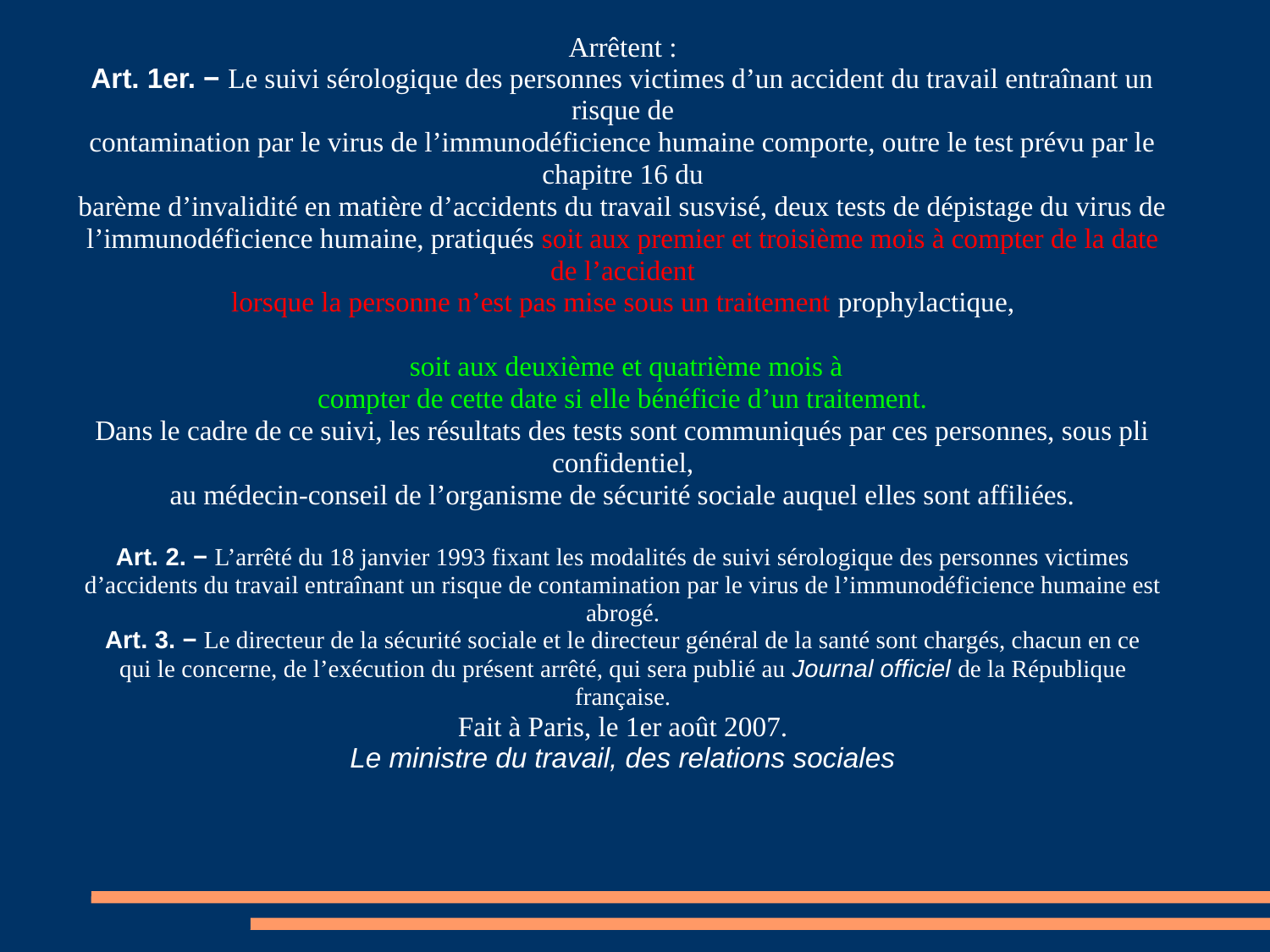

Arrêtent :
Art. 1er. − Le suivi sérologique des personnes victimes d’un accident du travail entraînant un risque de
contamination par le virus de l’immunodéficience humaine comporte, outre le test prévu par le chapitre 16 du
barème d’invalidité en matière d’accidents du travail susvisé, deux tests de dépistage du virus de
l’immunodéficience humaine, pratiqués soit aux premier et troisième mois à compter de la date de l’accident
lorsque la personne n’est pas mise sous un traitement prophylactique,

 soit aux deuxième et quatrième mois à
compter de cette date si elle bénéficie d’un traitement.
Dans le cadre de ce suivi, les résultats des tests sont communiqués par ces personnes, sous pli confidentiel,
au médecin-conseil de l’organisme de sécurité sociale auquel elles sont affiliées.

Art. 2. − L’arrêté du 18 janvier 1993 fixant les modalités de suivi sérologique des personnes victimes
d’accidents du travail entraînant un risque de contamination par le virus de l’immunodéficience humaine est
abrogé.
Art. 3. − Le directeur de la sécurité sociale et le directeur général de la santé sont chargés, chacun en ce
qui le concerne, de l’exécution du présent arrêté, qui sera publié au Journal officiel de la République française.
Fait à Paris, le 1er août 2007.
Le ministre du travail, des relations sociales